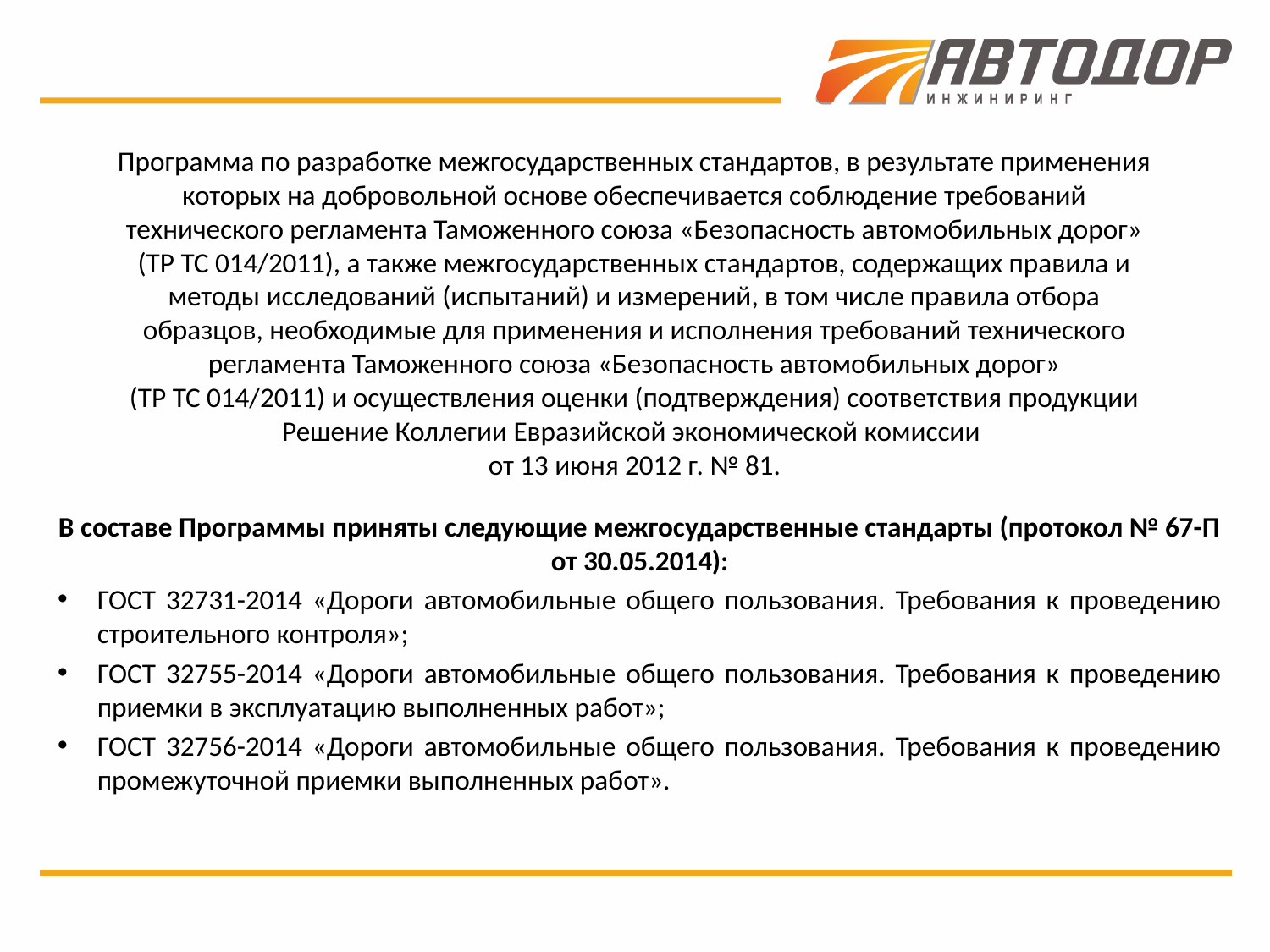

# Программа по разработке межгосударственных стандартов, в результате применения которых на добровольной основе обеспечивается соблюдение требований технического регламента Таможенного союза «Безопасность автомобильных дорог» (ТР ТС 014/2011), а также межгосударственных стандартов, содержащих правила и методы исследований (испытаний) и измерений, в том числе правила отбора образцов, необходимые для применения и исполнения требований технического регламента Таможенного союза «Безопасность автомобильных дорог» (ТР ТС 014/2011) и осуществления оценки (подтверждения) соответствия продукции Решение Коллегии Евразийской экономической комиссии от 13 июня 2012 г. № 81.
В составе Программы приняты следующие межгосударственные стандарты (протокол № 67-П от 30.05.2014):
ГОСТ 32731-2014 «Дороги автомобильные общего пользования. Требования к проведению строительного контроля»;
ГОСТ 32755-2014 «Дороги автомобильные общего пользования. Требования к проведению приемки в эксплуатацию выполненных работ»;
ГОСТ 32756-2014 «Дороги автомобильные общего пользования. Требования к проведению промежуточной приемки выполненных работ».